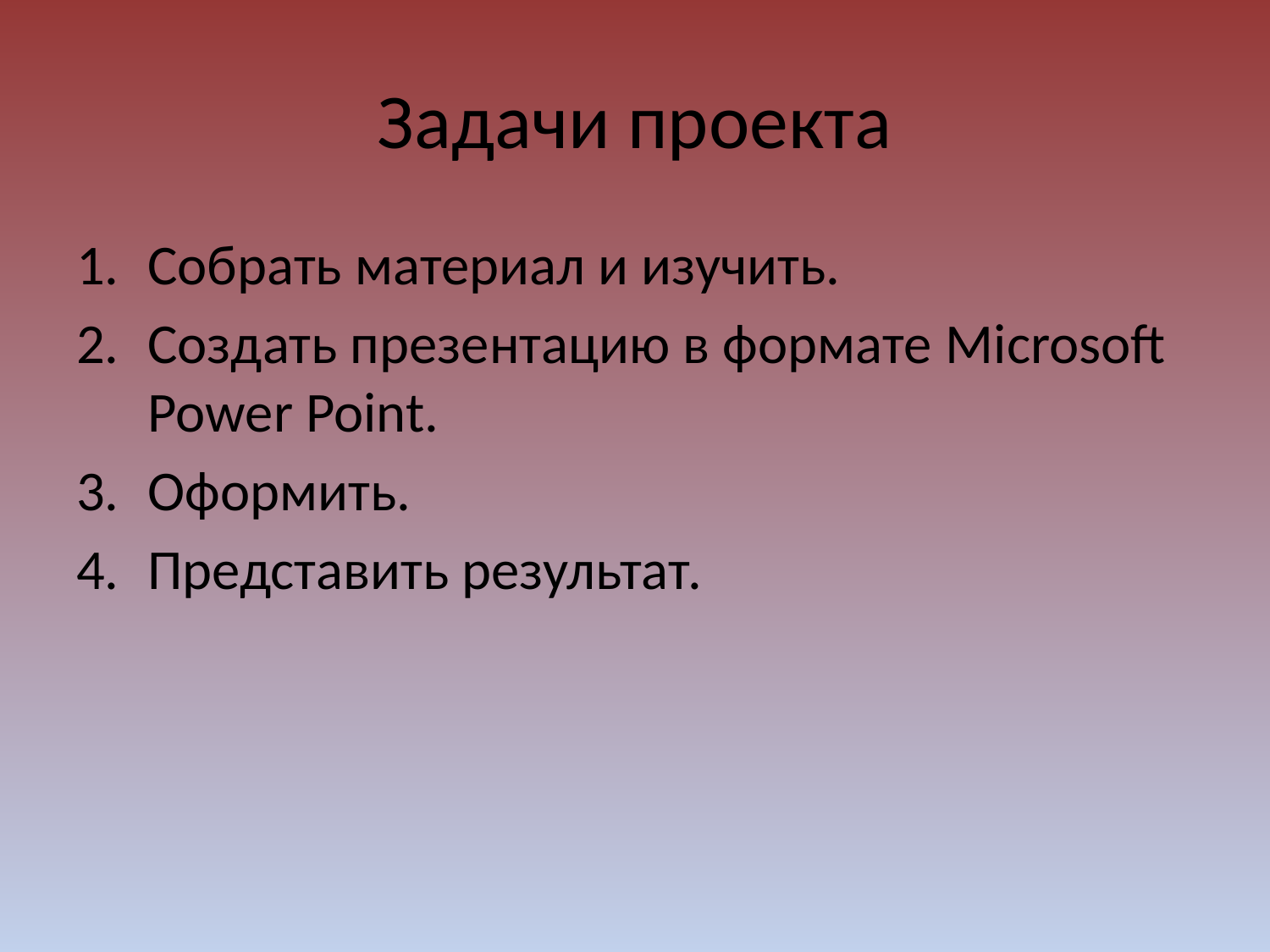

# Задачи проекта
Собрать материал и изучить.
Создать презентацию в формате Microsoft Power Point.
Оформить.
Представить результат.